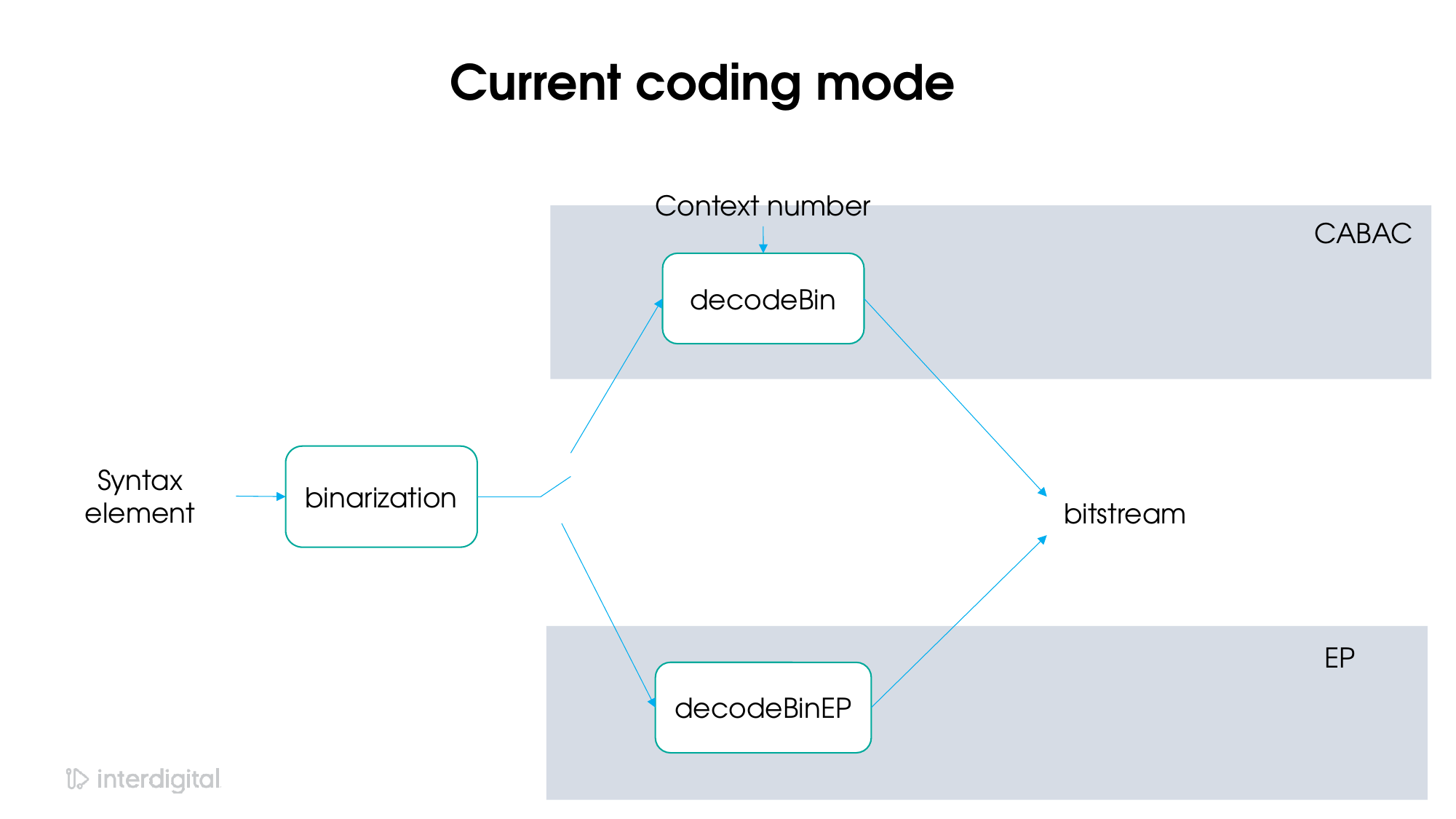

# Current coding mode
Context number

CABAC
decodeBin
binarization
Syntax element
bitstream

EP
decodeBinEP